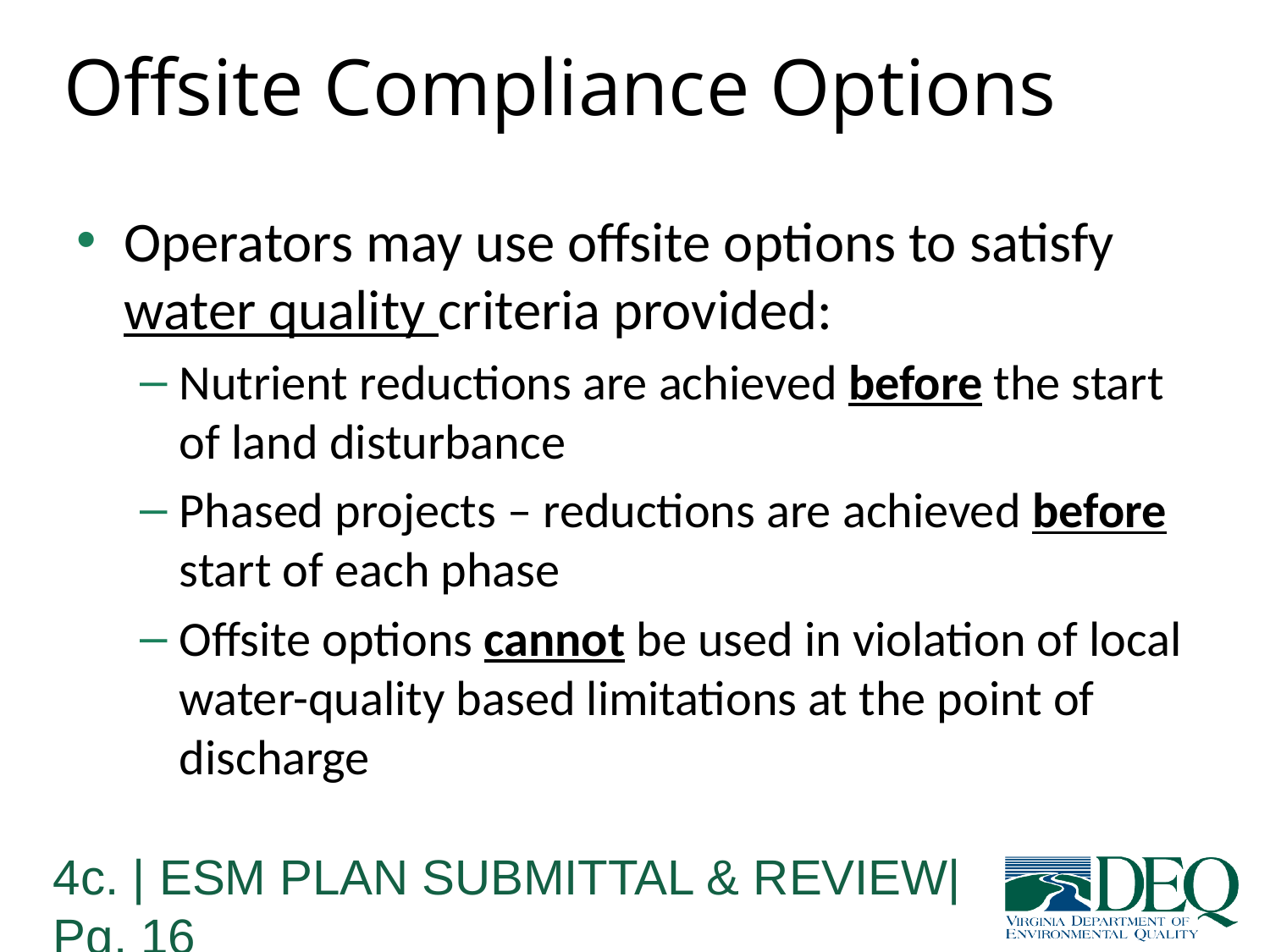

# Offsite Compliance Options
Operators may use offsite options to satisfy water quality criteria provided:
Nutrient reductions are achieved before the start of land disturbance
Phased projects – reductions are achieved before start of each phase
Offsite options cannot be used in violation of local water-quality based limitations at the point of discharge

4c. | ESM PLAN SUBMITTAL & REVIEW| Pg. 16